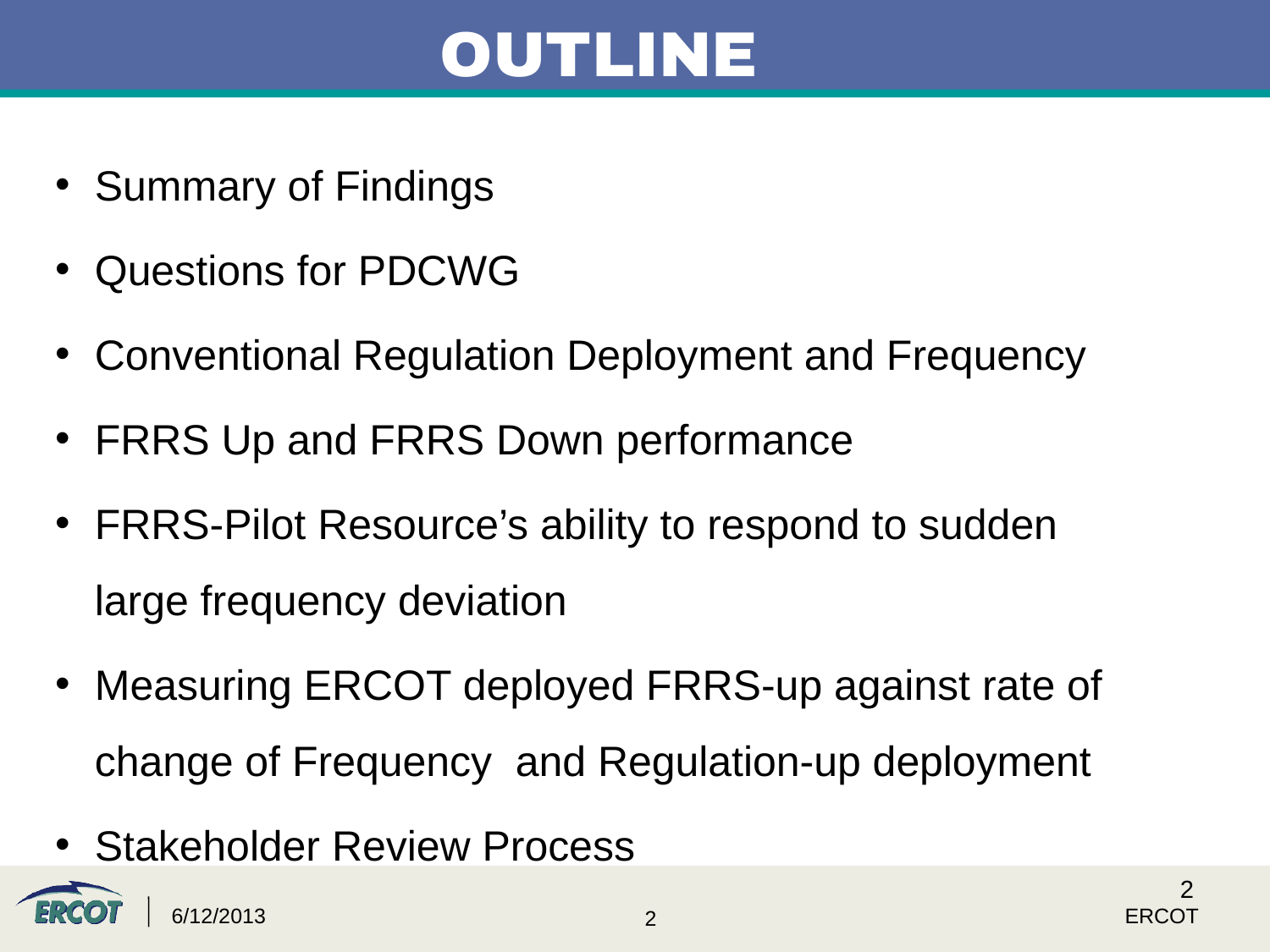

# OUTLINE
Summary of Findings
Questions for PDCWG
Conventional Regulation Deployment and Frequency
FRRS Up and FRRS Down performance
FRRS-Pilot Resource’s ability to respond to sudden large frequency deviation
Measuring ERCOT deployed FRRS-up against rate of change of Frequency  and Regulation-up deployment
Stakeholder Review Process

2
6/12/2013
ERCOT